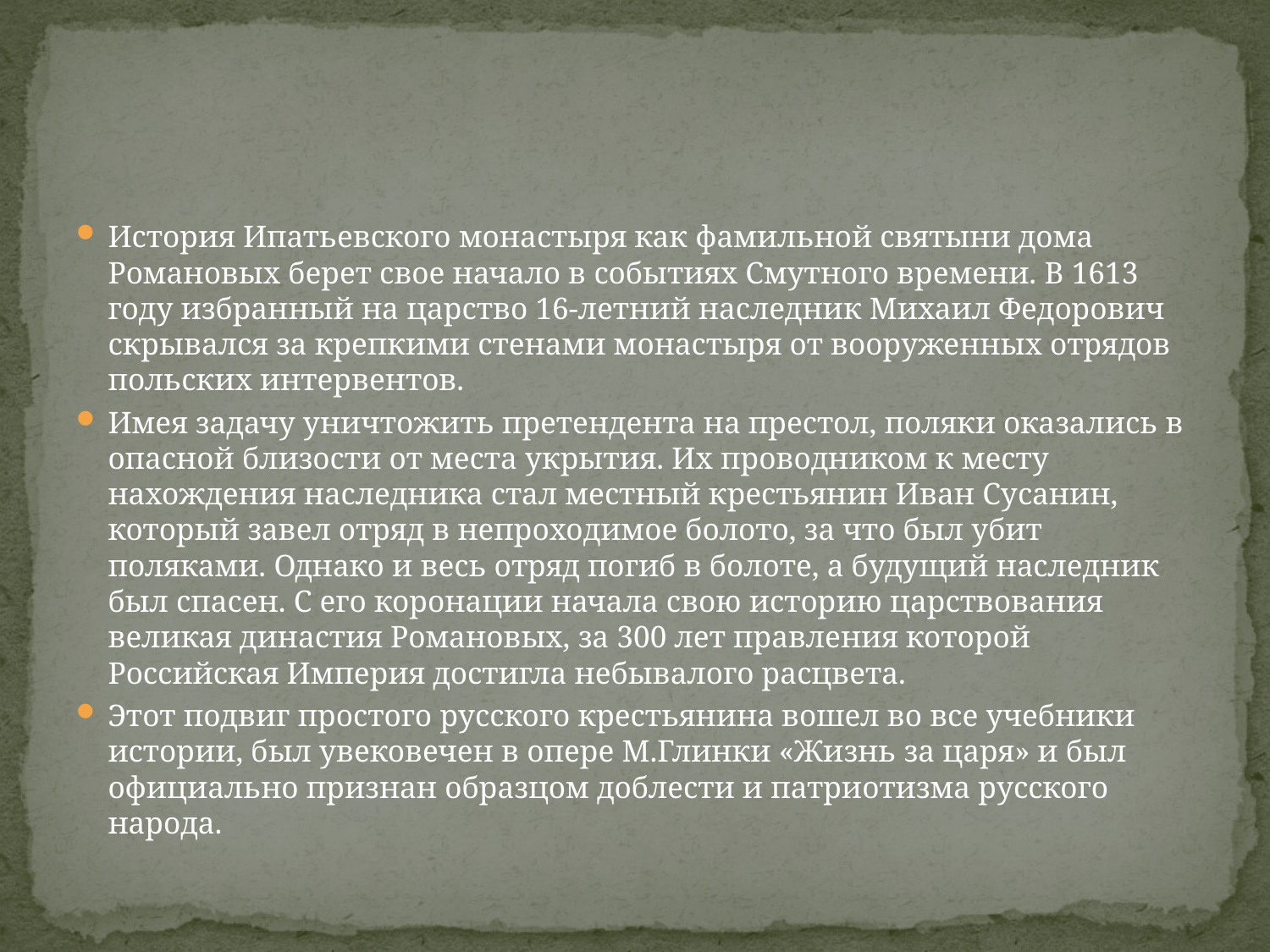

#
История Ипатьевского монастыря как фамильной святыни дома Романовых берет свое начало в событиях Смутного времени. В 1613 году избранный на царство 16-летний наследник Михаил Федорович скрывался за крепкими стенами монастыря от вооруженных отрядов польских интервентов.
Имея задачу уничтожить претендента на престол, поляки оказались в опасной близости от места укрытия. Их проводником к месту нахождения наследника стал местный крестьянин Иван Сусанин, который завел отряд в непроходимое болото, за что был убит поляками. Однако и весь отряд погиб в болоте, а будущий наследник был спасен. С его коронации начала свою историю царствования великая династия Романовых, за 300 лет правления которой Российская Империя достигла небывалого расцвета.
Этот подвиг простого русского крестьянина вошел во все учебники истории, был увековечен в опере М.Глинки «Жизнь за царя» и был официально признан образцом доблести и патриотизма русского народа.